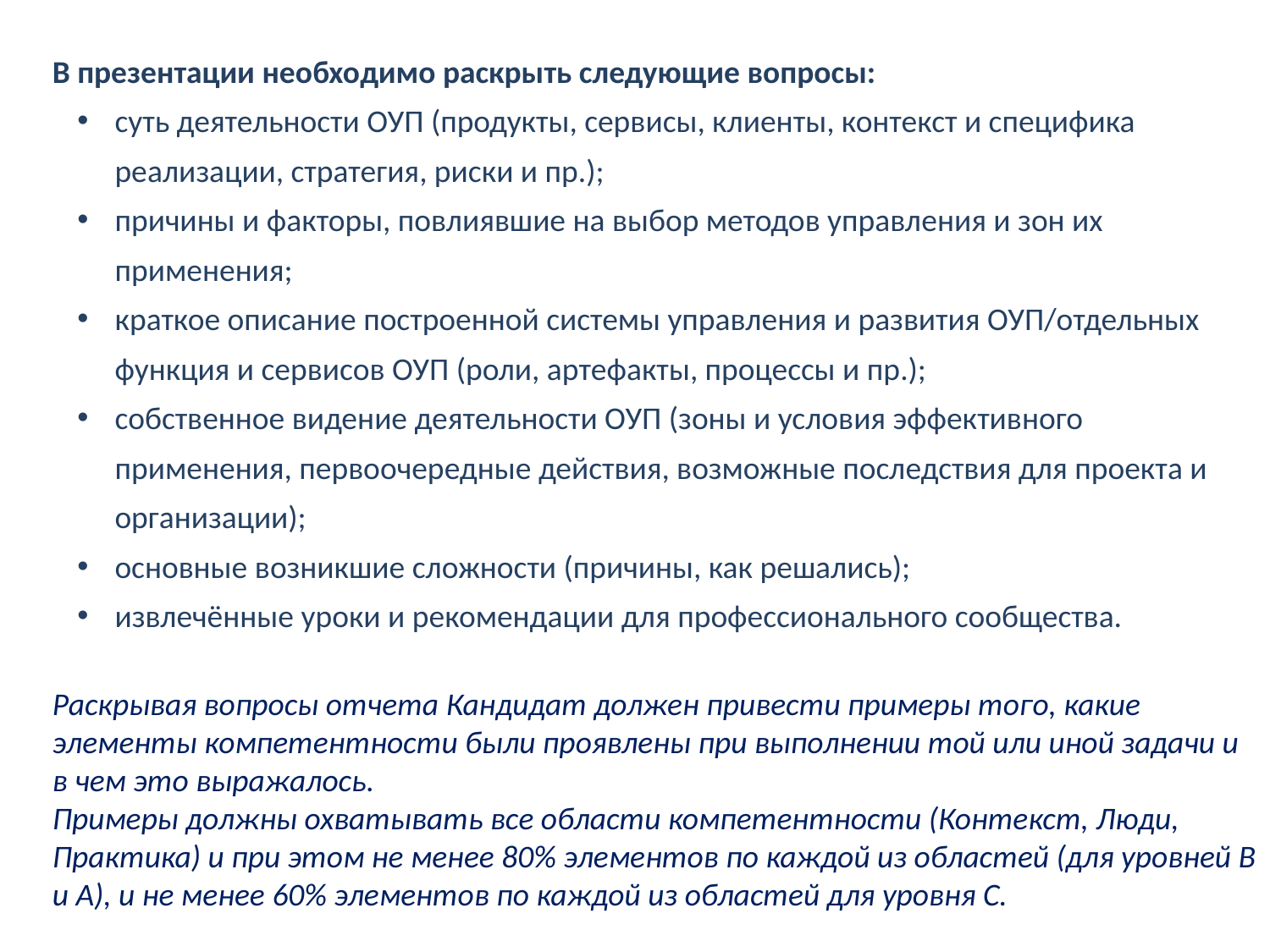

В презентации необходимо раскрыть следующие вопросы:
суть деятельности ОУП (продукты, сервисы, клиенты, контекст и специфика реализации, стратегия, риски и пр.);
причины и факторы, повлиявшие на выбор методов управления и зон их применения;
краткое описание построенной системы управления и развития ОУП/отдельных функция и сервисов ОУП (роли, артефакты, процессы и пр.);
собственное видение деятельности ОУП (зоны и условия эффективного применения, первоочередные действия, возможные последствия для проекта и организации);
основные возникшие сложности (причины, как решались);
извлечённые уроки и рекомендации для профессионального сообщества.

Раскрывая вопросы отчета Кандидат должен привести примеры того, какие элементы компетентности были проявлены при выполнении той или иной задачи и в чем это выражалось.
Примеры должны охватывать все области компетентности (Контекст, Люди, Практика) и при этом не менее 80% элементов по каждой из областей (для уровней В и А), и не менее 60% элементов по каждой из областей для уровня С.